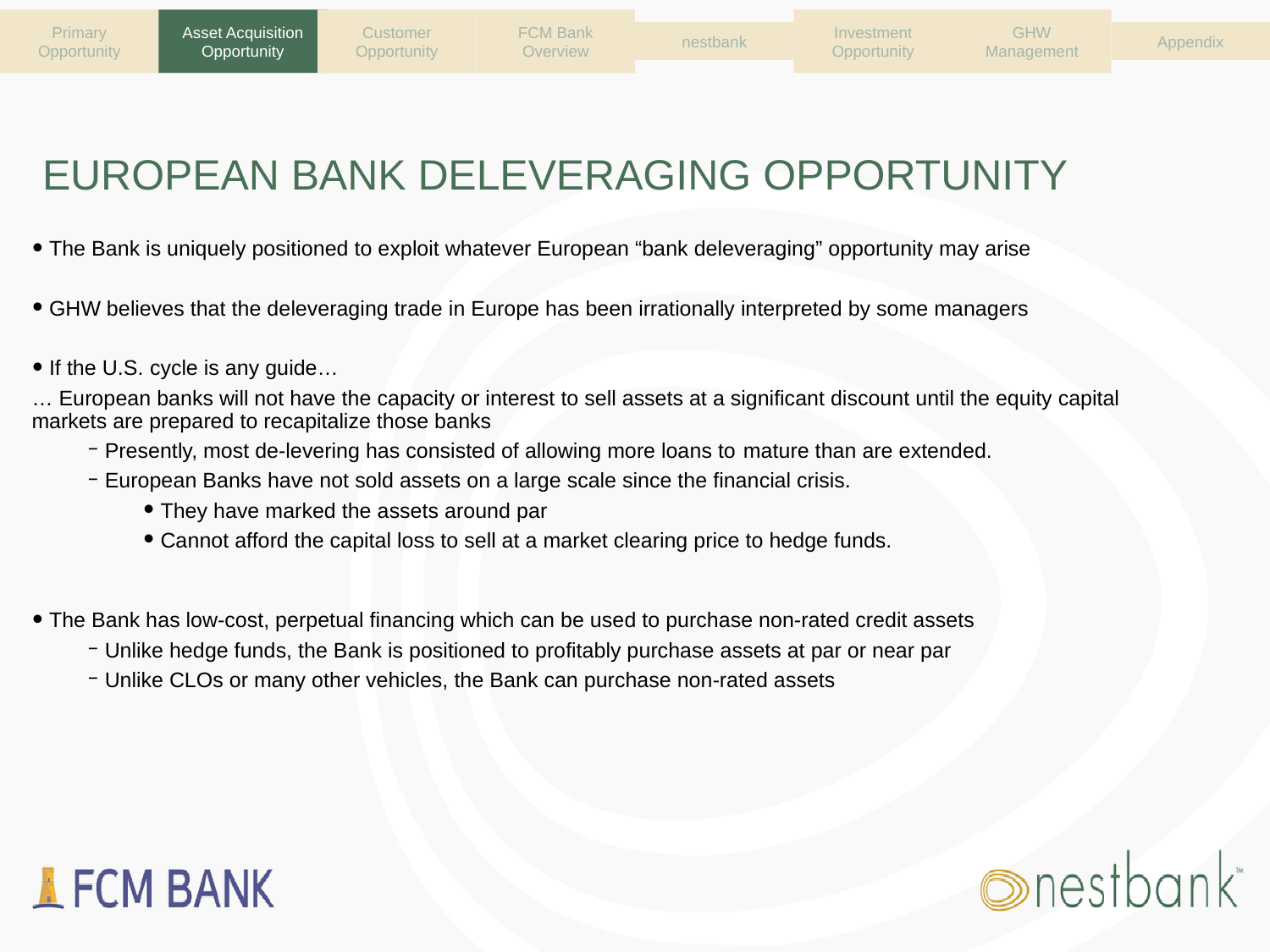

Asset Acquisition
Opportunity
Primary Opportunity
Customer Opportunity
FCM Bank Overview
Investment Opportunity
nestbank
GHW Management
Appendix
# EUROPEAN BANK DELEVERAGING OPPORTUNITY
 The Bank is uniquely positioned to exploit whatever European “bank deleveraging” opportunity may arise

 GHW believes that the deleveraging trade in Europe has been irrationally interpreted by some managers

 If the U.S. cycle is any guide…
… European banks will not have the capacity or interest to sell assets at a significant discount until the equity capital markets are prepared to recapitalize those banks
 Presently, most de-levering has consisted of allowing more loans to mature than are extended.
 European Banks have not sold assets on a large scale since the financial crisis.
 They have marked the assets around par
 Cannot afford the capital loss to sell at a market clearing price to hedge funds.

 The Bank has low-cost, perpetual financing which can be used to purchase non-rated credit assets
 Unlike hedge funds, the Bank is positioned to profitably purchase assets at par or near par
 Unlike CLOs or many other vehicles, the Bank can purchase non-rated assets